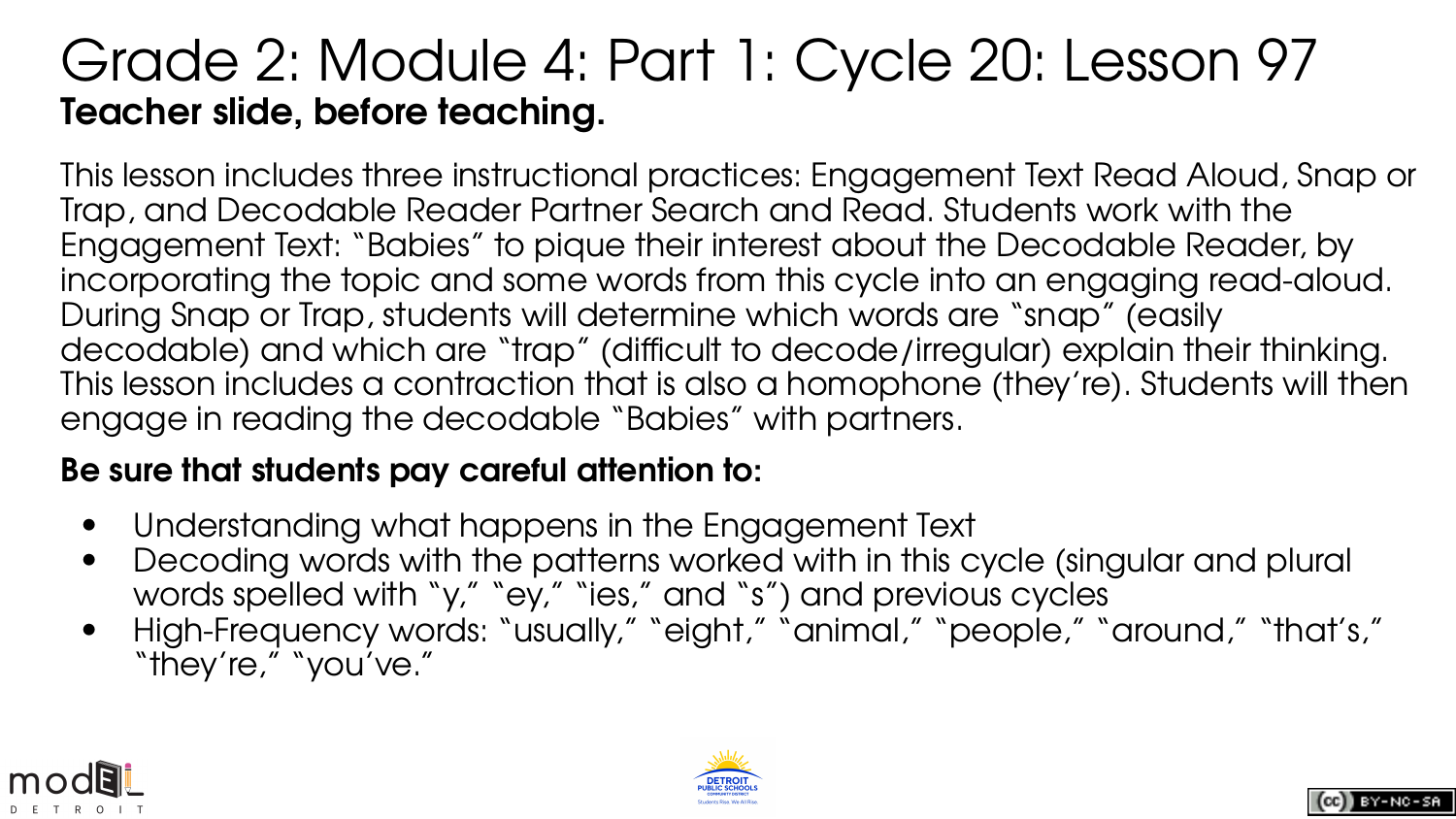

# Grade 2: Module 4: Part 1: Cycle 20: Lesson 97
Teacher slide, before teaching.
This lesson includes three instructional practices: Engagement Text Read Aloud, Snap or Trap, and Decodable Reader Partner Search and Read. Students work with the Engagement Text: “Babies” to pique their interest about the Decodable Reader, by incorporating the topic and some words from this cycle into an engaging read-aloud.
During Snap or Trap, students will determine which words are “snap” (easily decodable) and which are “trap” (difficult to decode/irregular) explain their thinking. This lesson includes a contraction that is also a homophone (they’re). Students will then engage in reading the decodable “Babies” with partners.
Be sure that students pay careful attention to:
Understanding what happens in the Engagement Text
Decoding words with the patterns worked with in this cycle (singular and plural words spelled with “y,” “ey,” “ies,” and “s”) and previous cycles
High-Frequency words: “usually,” “eight,” “animal,” “people,” “around,” “that’s,” “they’re,” “you’ve.”